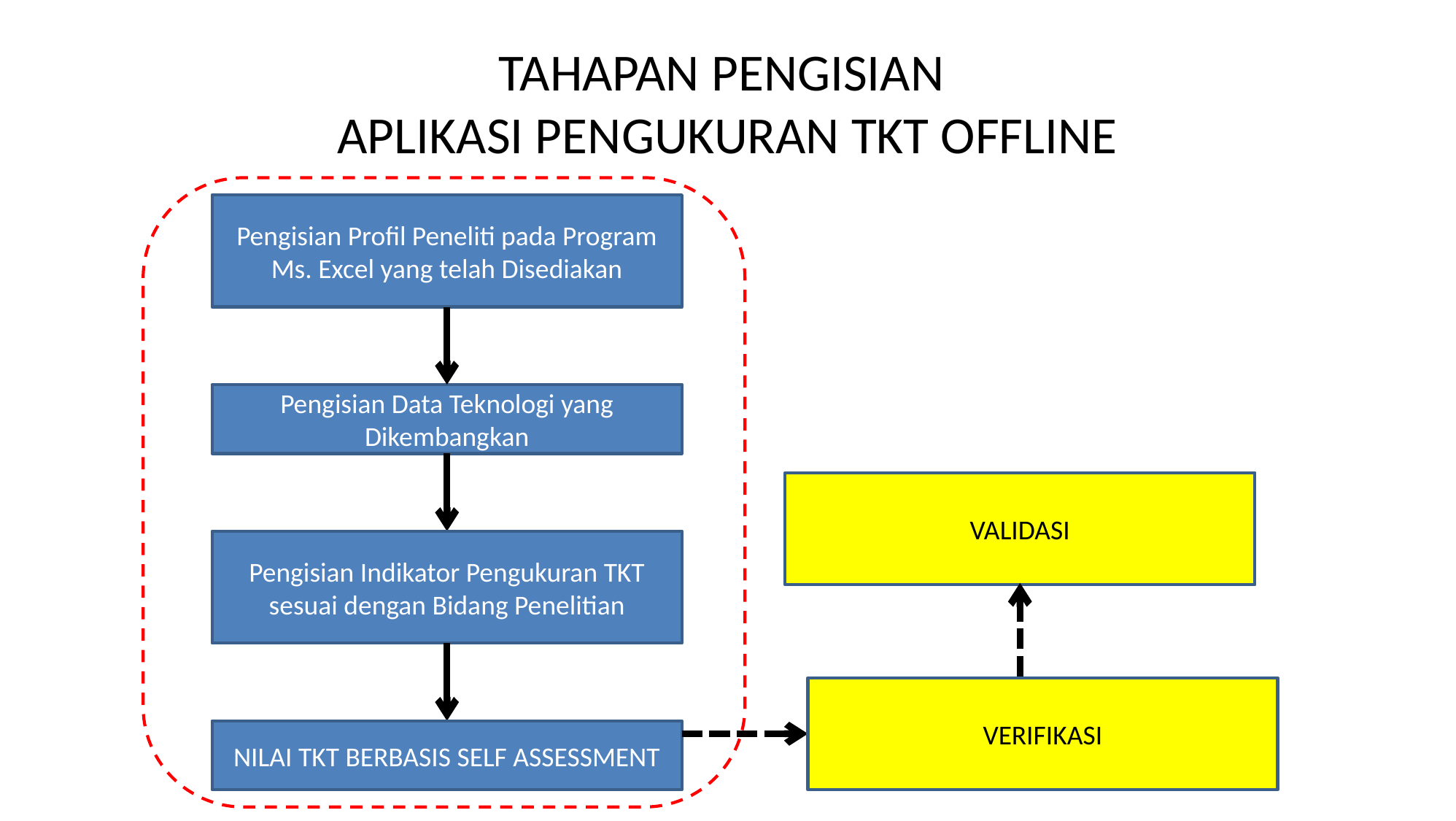

# TAHAPAN PENGISIAN APLIKASI PENGUKURAN TKT OFFLINE

Pengisian Profil Peneliti pada Program Ms. Excel yang telah Disediakan
Pengisian Data Teknologi yang Dikembangkan
VALIDASI
Pengisian Indikator Pengukuran TKT sesuai dengan Bidang Penelitian
VERIFIKASI
NILAI TKT BERBASIS SELF ASSESSMENT